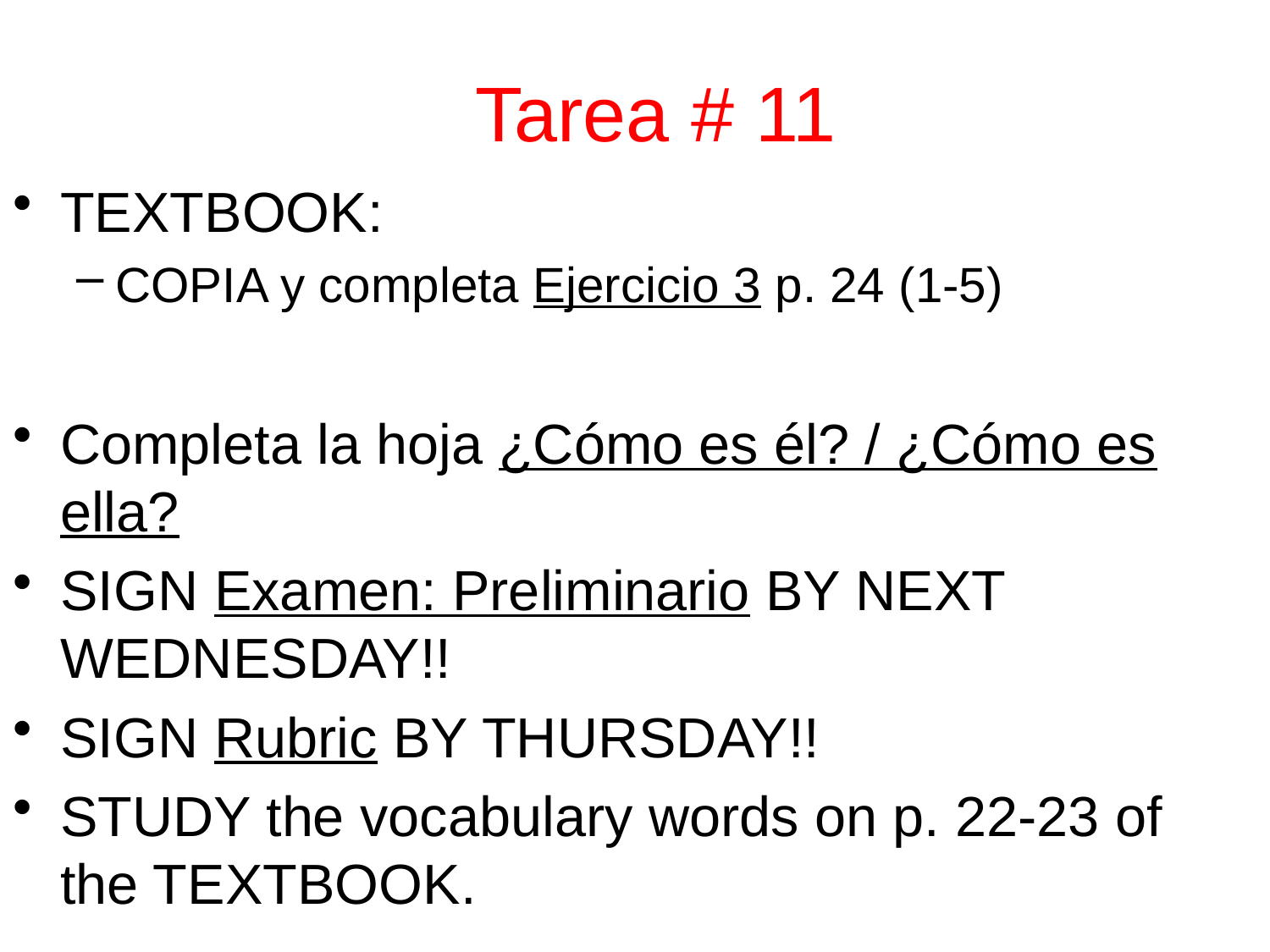

Tarea # 11
TEXTBOOK:
COPIA y completa Ejercicio 3 p. 24 (1-5)

Completa la hoja ¿Cómo es él? / ¿Cómo es ella?
SIGN Examen: Preliminario BY NEXT WEDNESDAY!!
SIGN Rubric BY THURSDAY!!
STUDY the vocabulary words on p. 22-23 of the TEXTBOOK.